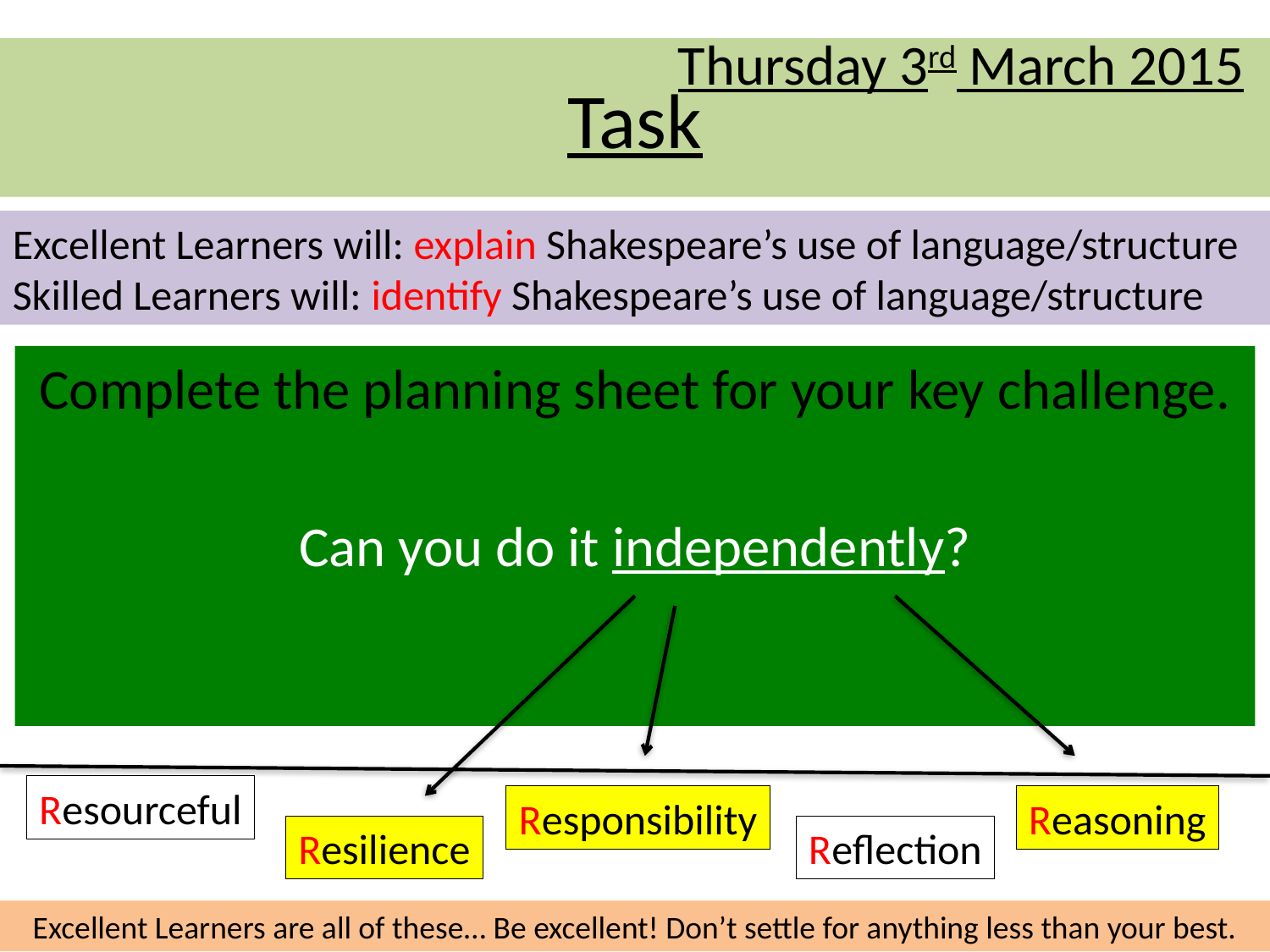

Thursday 3rd March 2015
# Task
Excellent Learners will: explain Shakespeare’s use of language/structure
Skilled Learners will: identify Shakespeare’s use of language/structure
Complete the planning sheet for your key challenge.

Can you do it independently?
Resourceful
Responsibility
Reasoning
Resilience
Reflection
Excellent Learners are all of these… Be excellent! Don’t settle for anything less than your best.